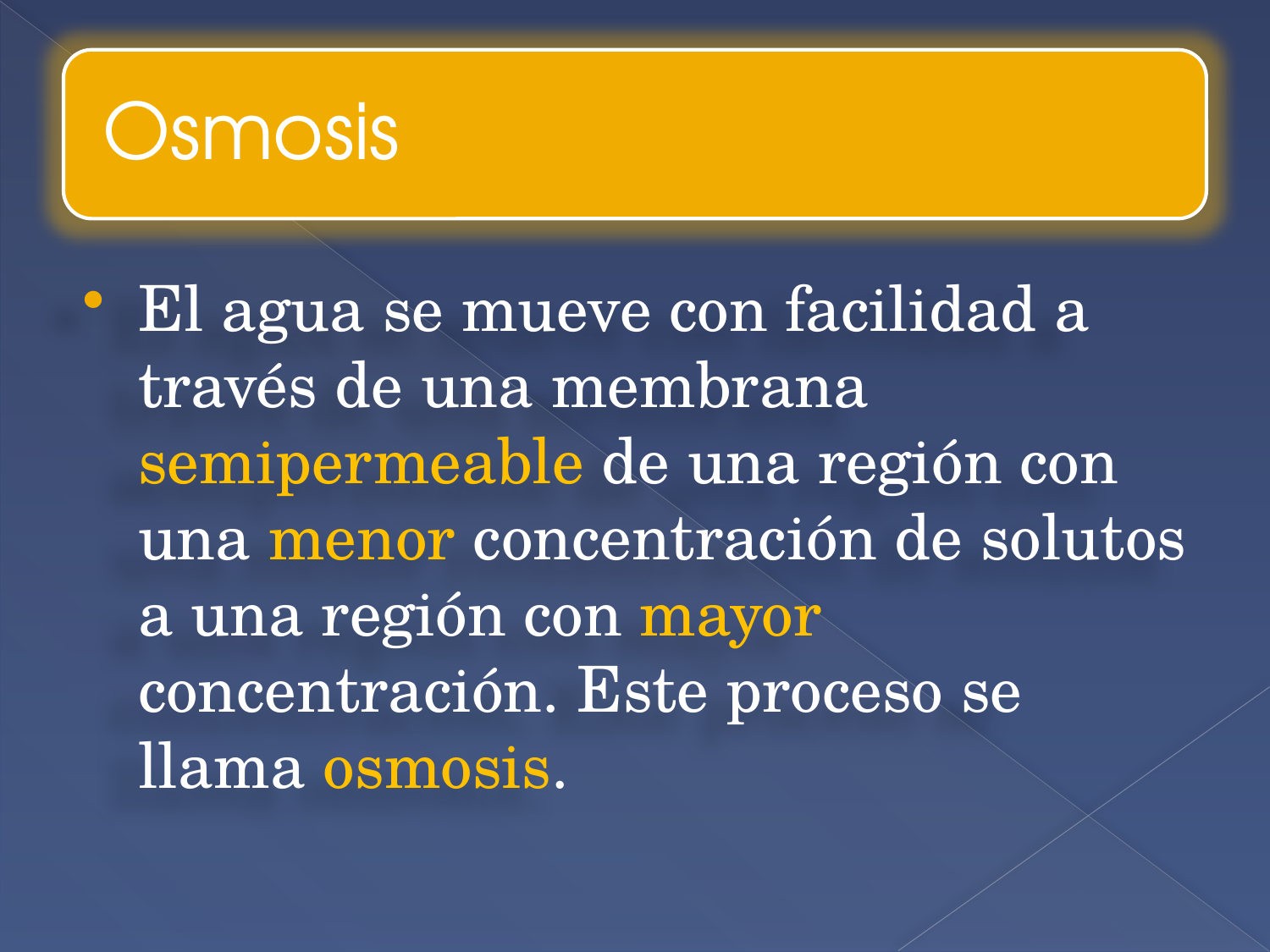

Osmosis
El agua se mueve con facilidad a través de una membrana semipermeable de una región con una menor concentración de solutos a una región con mayor concentración. Este proceso se llama osmosis.